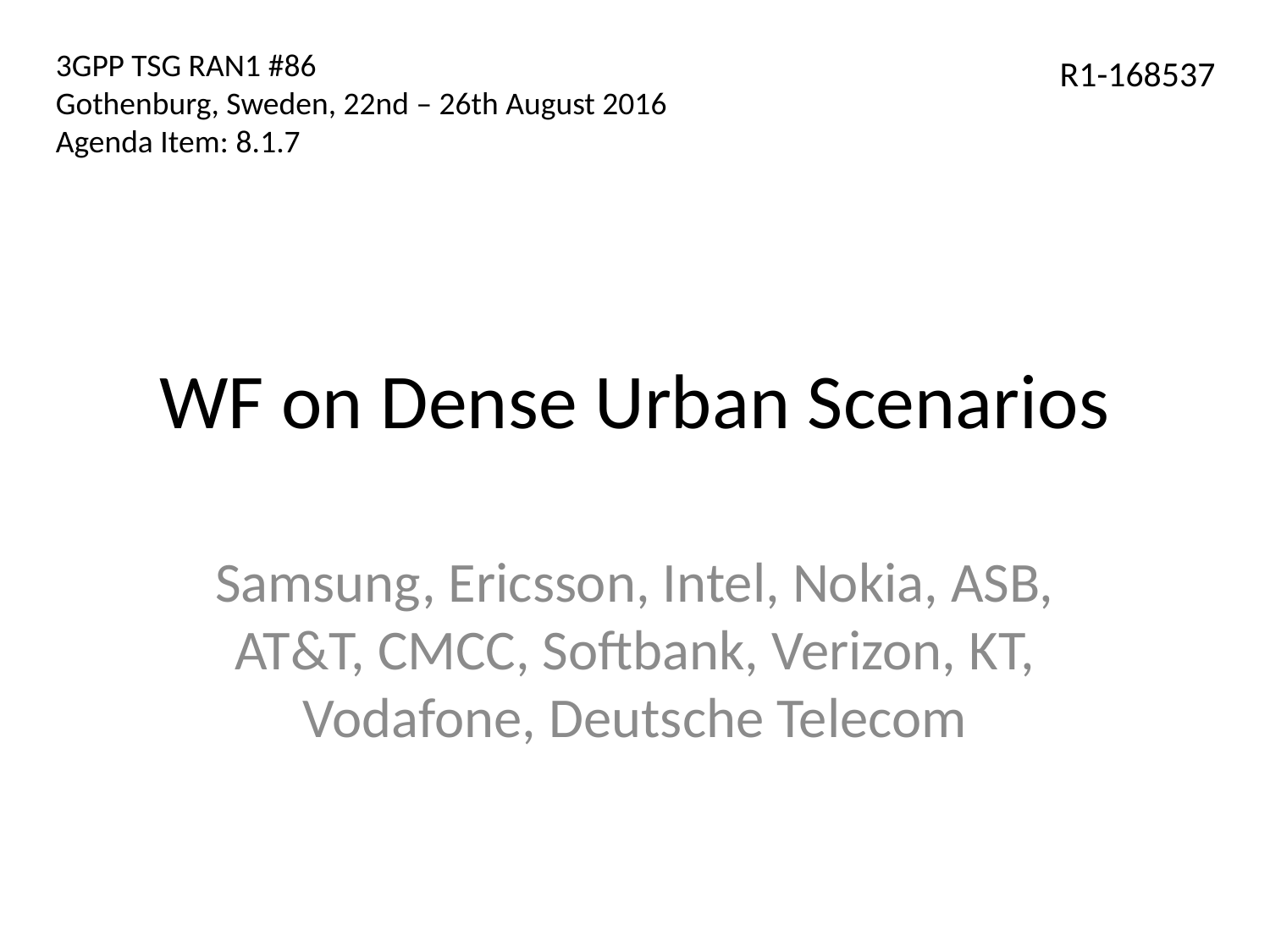

3GPP TSG RAN1 #86
Gothenburg, Sweden, 22nd – 26th August 2016
Agenda Item: 8.1.7
R1-168537
# WF on Dense Urban Scenarios
Samsung, Ericsson, Intel, Nokia, ASB, AT&T, CMCC, Softbank, Verizon, KT, Vodafone, Deutsche Telecom